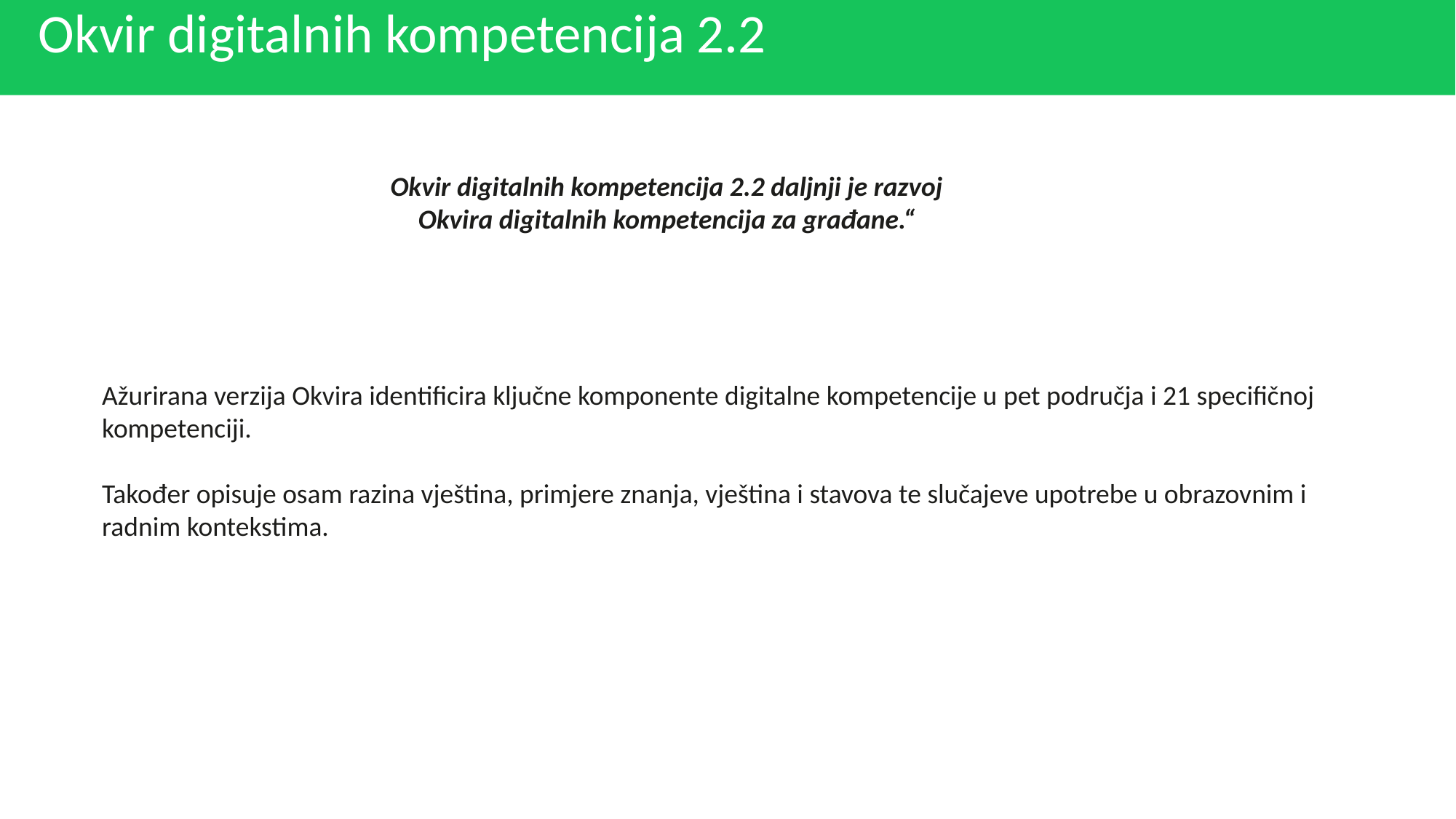

Okvir digitalnih kompetencija 2.2
Okvir digitalnih kompetencija 2.2 daljnji je razvoj
Okvira digitalnih kompetencija za građane.“

Ažurirana verzija Okvira identificira ključne komponente digitalne kompetencije u pet područja i 21 specifičnoj kompetenciji.

Također opisuje osam razina vještina, primjere znanja, vještina i stavova te slučajeve upotrebe u obrazovnim i radnim kontekstima.